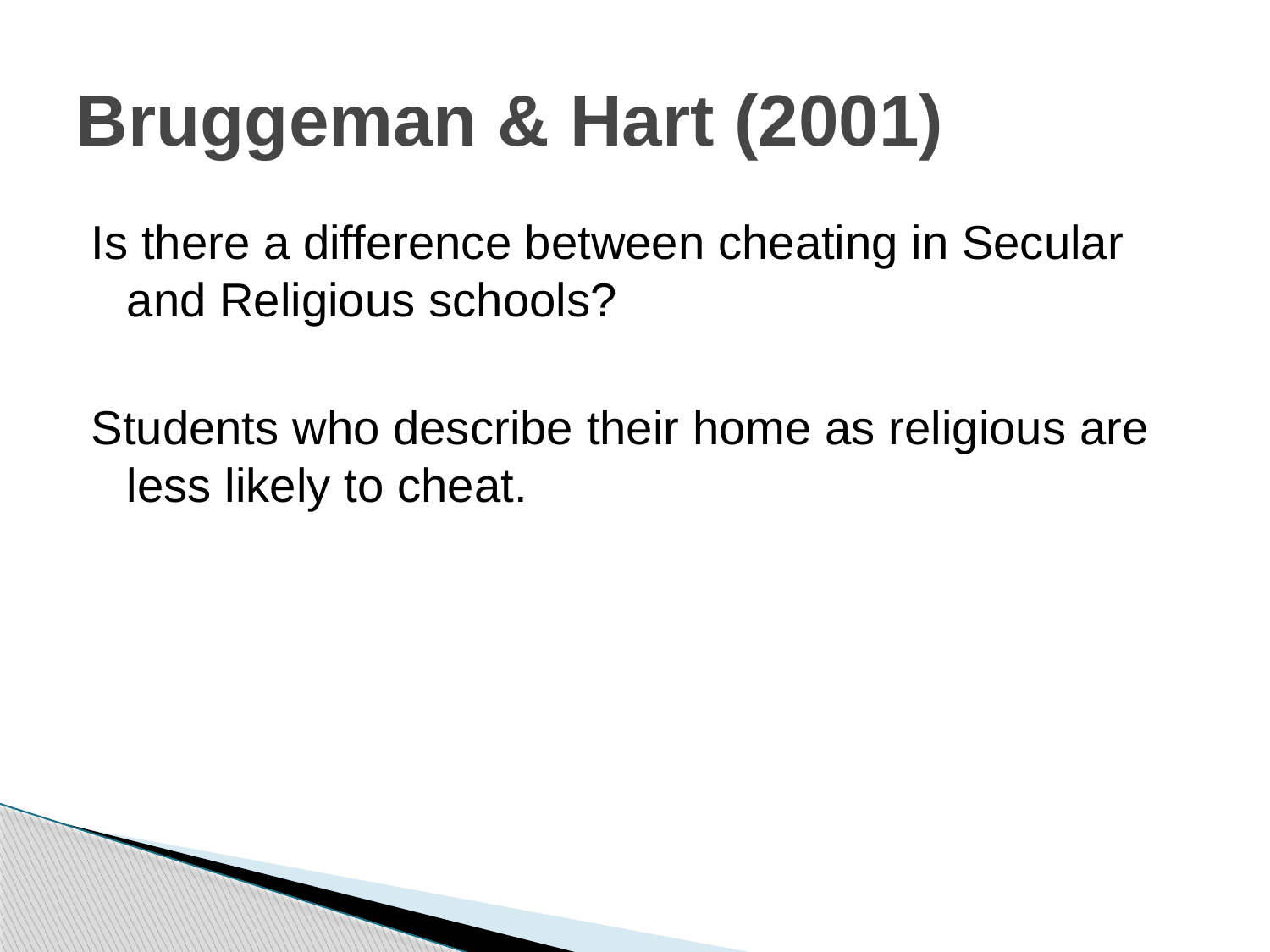

# Bruggeman & Hart (2001)
Is there a difference between cheating in Secular and Religious schools?

Students who describe their home as religious are less likely to cheat.